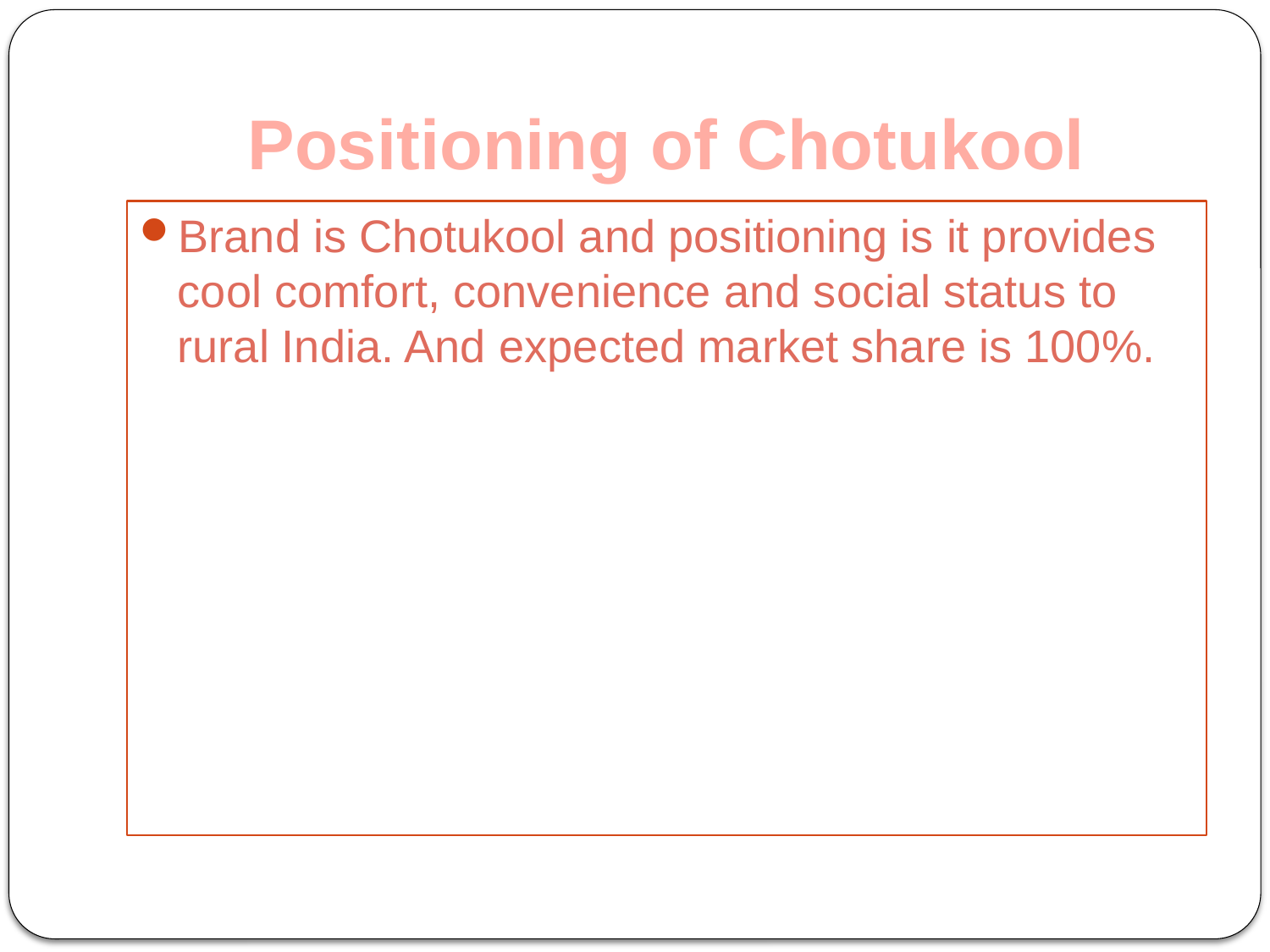

# Positioning of Chotukool
Brand is Chotukool and positioning is it provides cool comfort, convenience and social status to rural India. And expected market share is 100%.